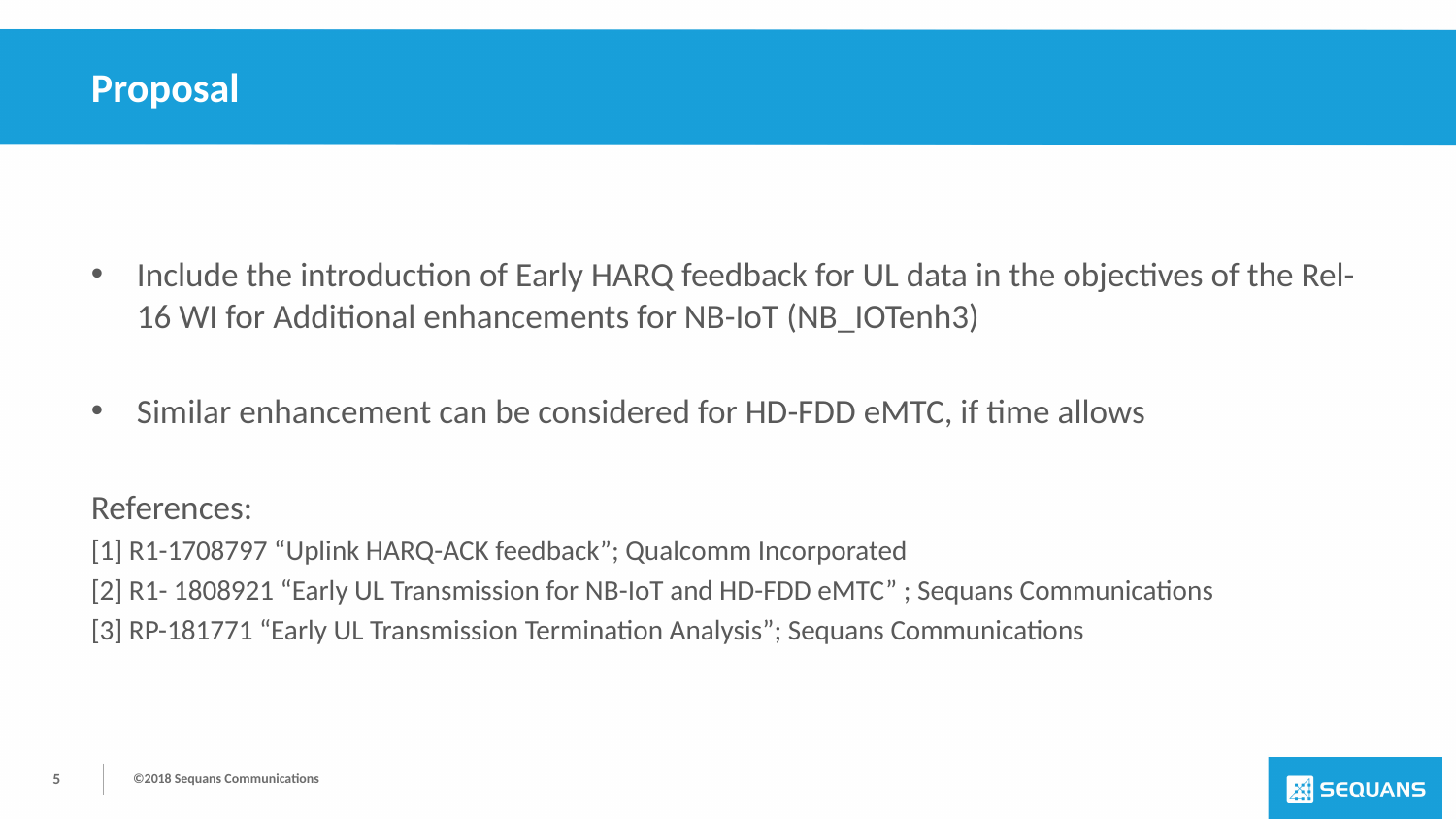

# Proposal

Include the introduction of Early HARQ feedback for UL data in the objectives of the Rel-16 WI for Additional enhancements for NB-IoT (NB_IOTenh3)

Similar enhancement can be considered for HD-FDD eMTC, if time allows

References:
[1] R1-1708797 “Uplink HARQ-ACK feedback”; Qualcomm Incorporated
[2] R1- 1808921 “Early UL Transmission for NB-IoT and HD-FDD eMTC” ; Sequans Communications
[3] RP-181771 “Early UL Transmission Termination Analysis”; Sequans Communications

5
©2018 Sequans Communications